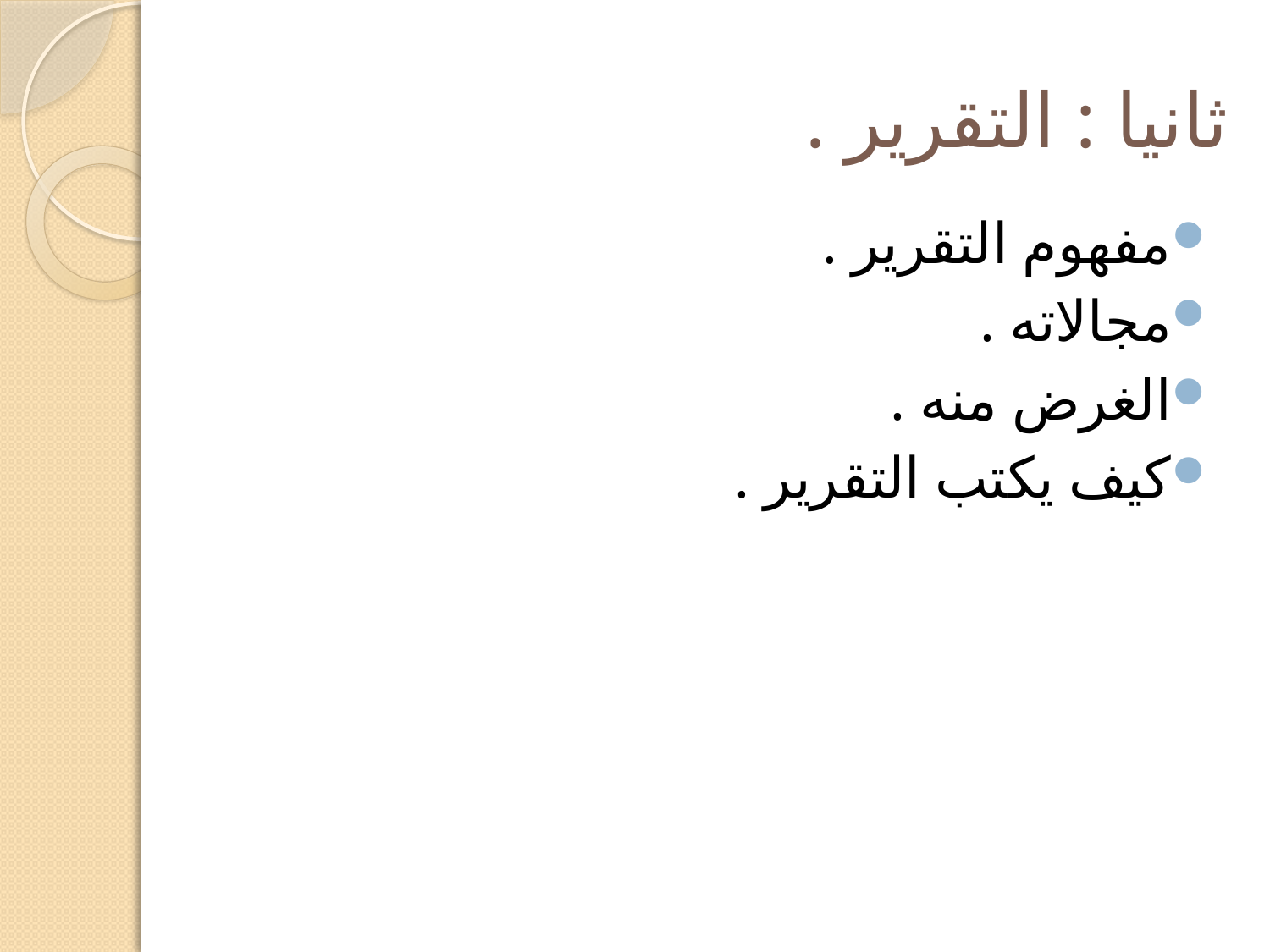

# ثانيا : التقرير .
مفهوم التقرير .
مجالاته .
الغرض منه .
كيف يكتب التقرير .